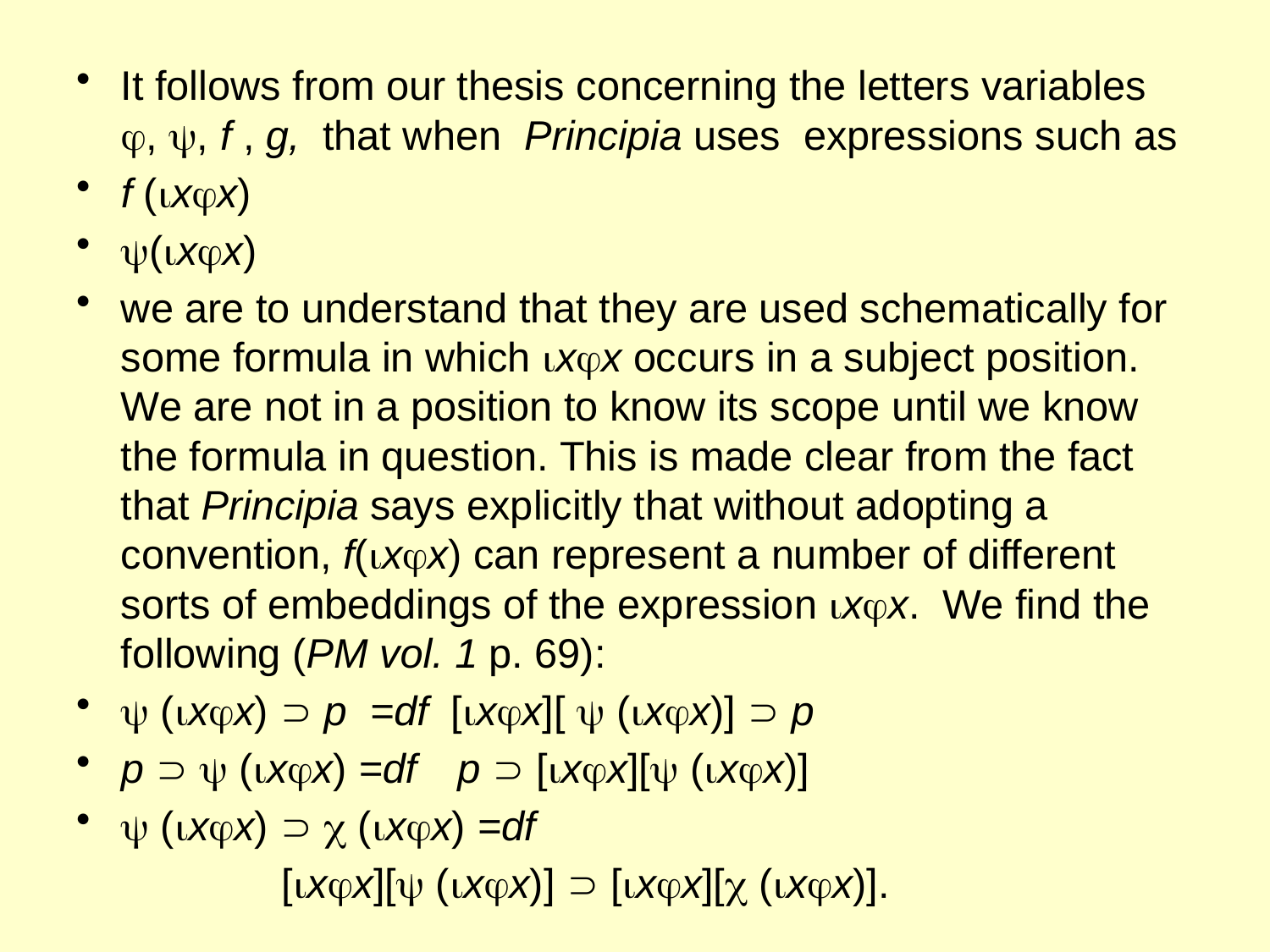

It follows from our thesis concerning the letters variables ϕ, ψ, f , g,  that when  Principia uses  expressions such as
f (ιxϕx)
ψ(ιxϕx)
we are to understand that they are used schematically for some formula in which ιxϕx occurs in a subject position.  We are not in a position to know its scope until we know the formula in question. This is made clear from the fact that Principia says explicitly that without adopting a convention, f(ιxϕx) can represent a number of different sorts of embeddings of the expression ιxϕx.  We find the following (PM vol. 1 p. 69):
ψ (ιxϕx) ⊃ p  =df  [ιxϕx][ ψ (ιxϕx)] ⊃ p
p ⊃ ψ (ιxϕx) =df    p ⊃ [ιxϕx][ψ (ιxϕx)]
ψ (ιxϕx) ⊃ χ (ιxϕx) =df
                  [ιxϕx][ψ (ιxϕx)] ⊃ [ιxϕx][χ (ιxϕx)].